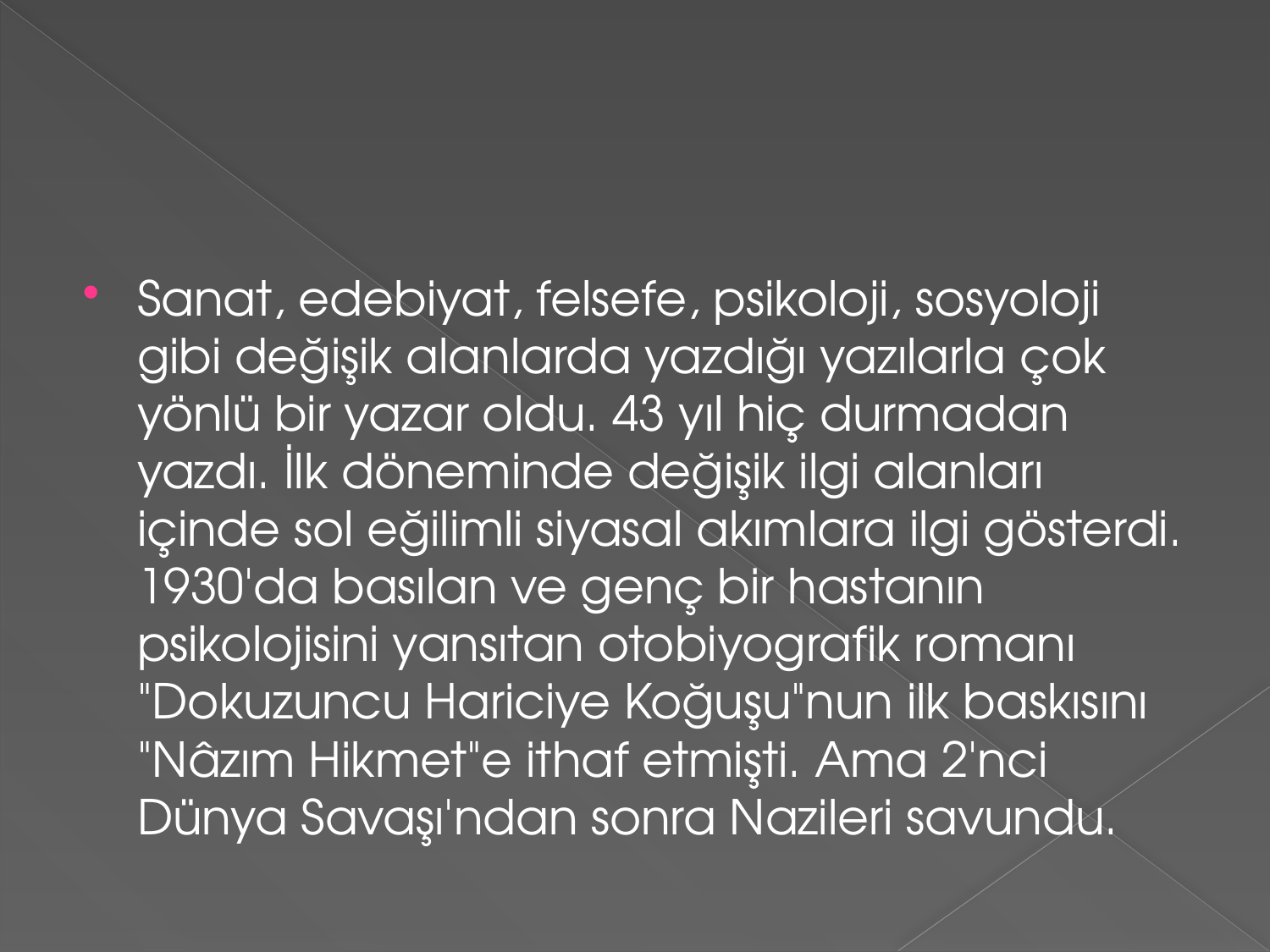

#
Sanat, edebiyat, felsefe, psikoloji, sosyoloji gibi değişik alanlarda yazdığı yazılarla çok yönlü bir yazar oldu. 43 yıl hiç durmadan yazdı. İlk döneminde değişik ilgi alanları içinde sol eğilimli siyasal akımlara ilgi gösterdi. 1930'da basılan ve genç bir hastanın psikolojisini yansıtan otobiyografik romanı "Dokuzuncu Hariciye Koğuşu"nun ilk baskısını "Nâzım Hikmet"e ithaf etmişti. Ama 2'nci Dünya Savaşı'ndan sonra Nazileri savundu.